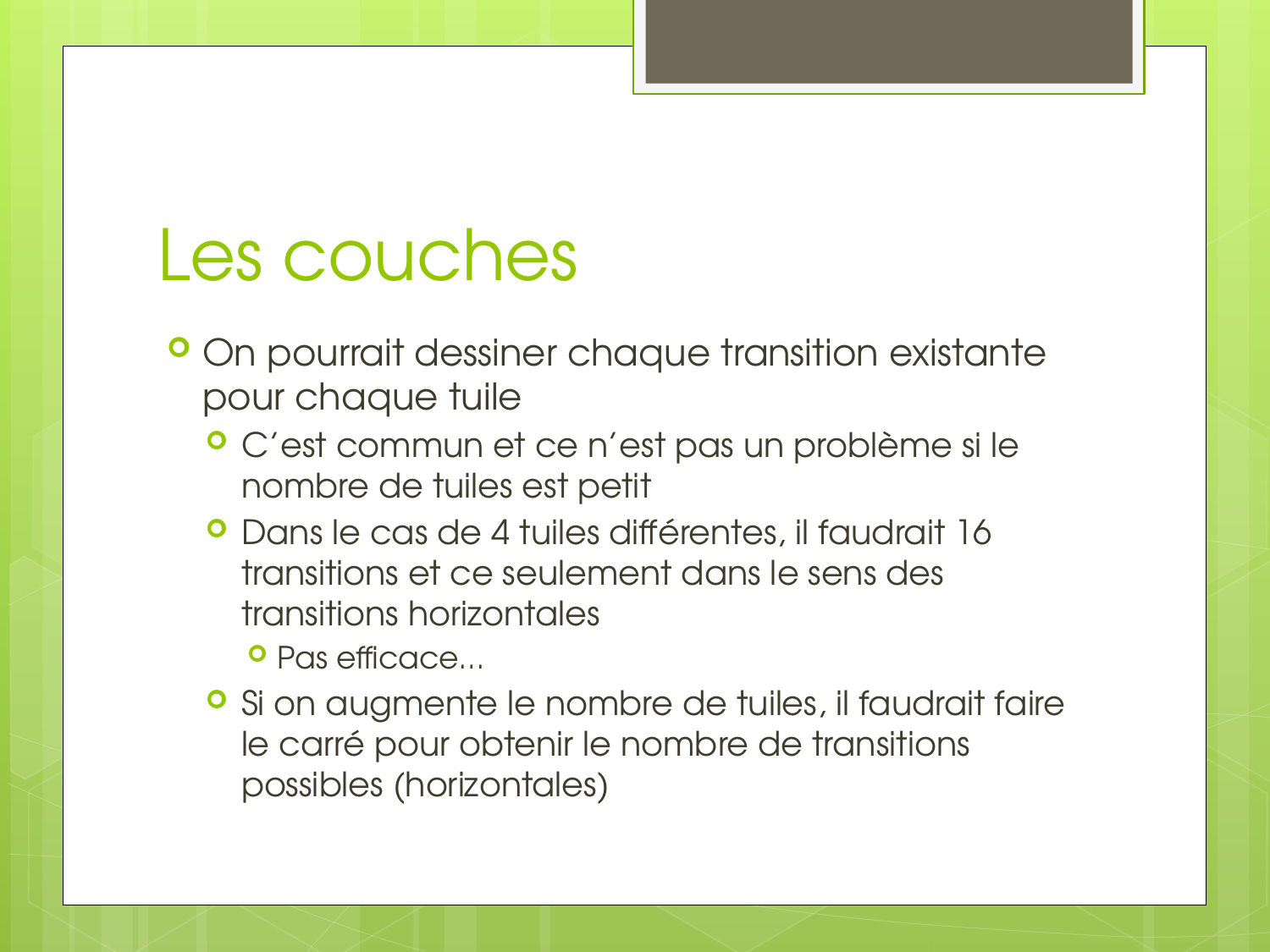

# Les couches
On pourrait dessiner chaque transition existante pour chaque tuile
C’est commun et ce n’est pas un problème si le nombre de tuiles est petit
Dans le cas de 4 tuiles différentes, il faudrait 16 transitions et ce seulement dans le sens des transitions horizontales
Pas efficace…
Si on augmente le nombre de tuiles, il faudrait faire le carré pour obtenir le nombre de transitions possibles (horizontales)